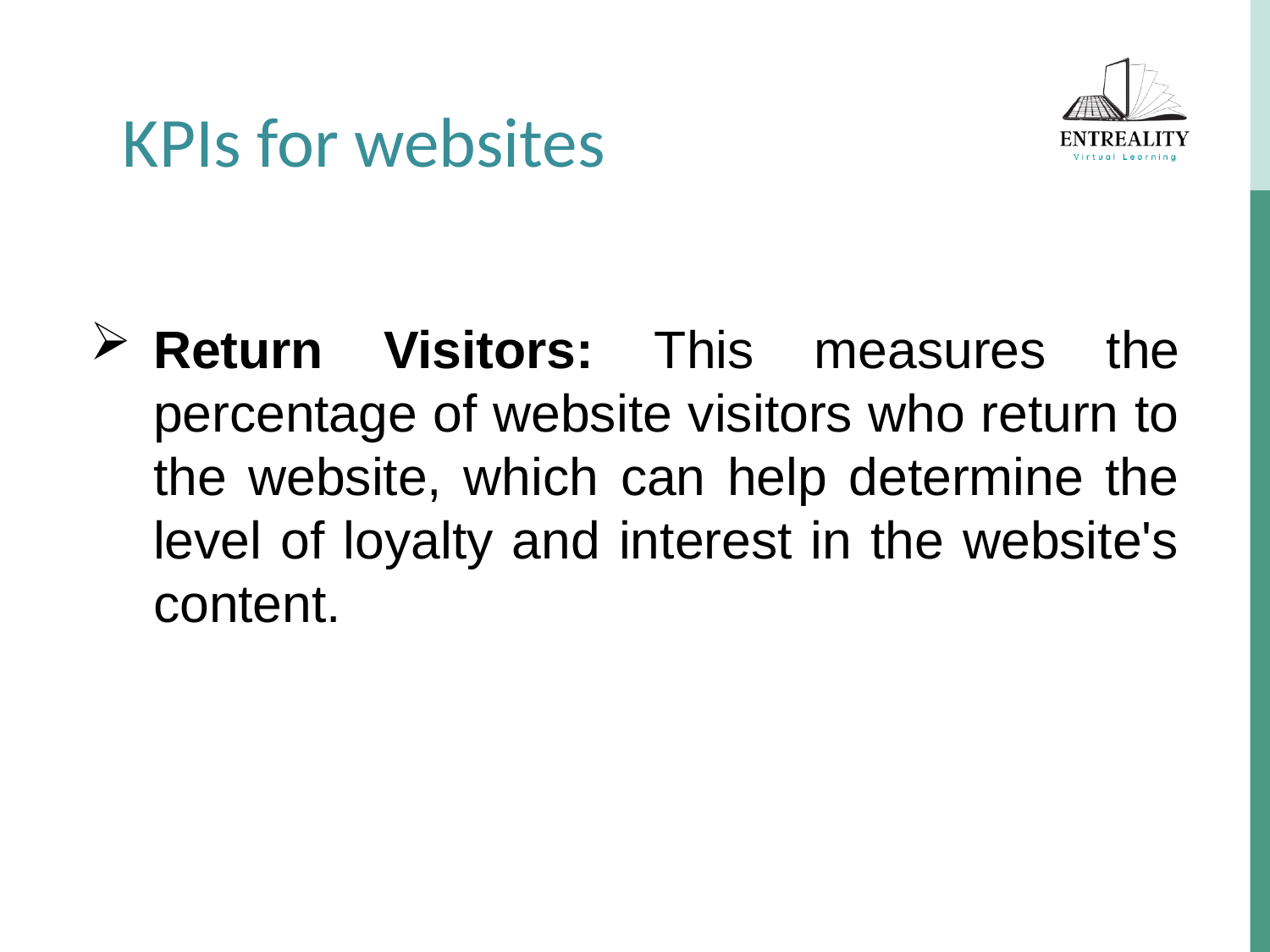

KPIs for websites
Return Visitors: This measures the percentage of website visitors who return to the website, which can help determine the level of loyalty and interest in the website's content.